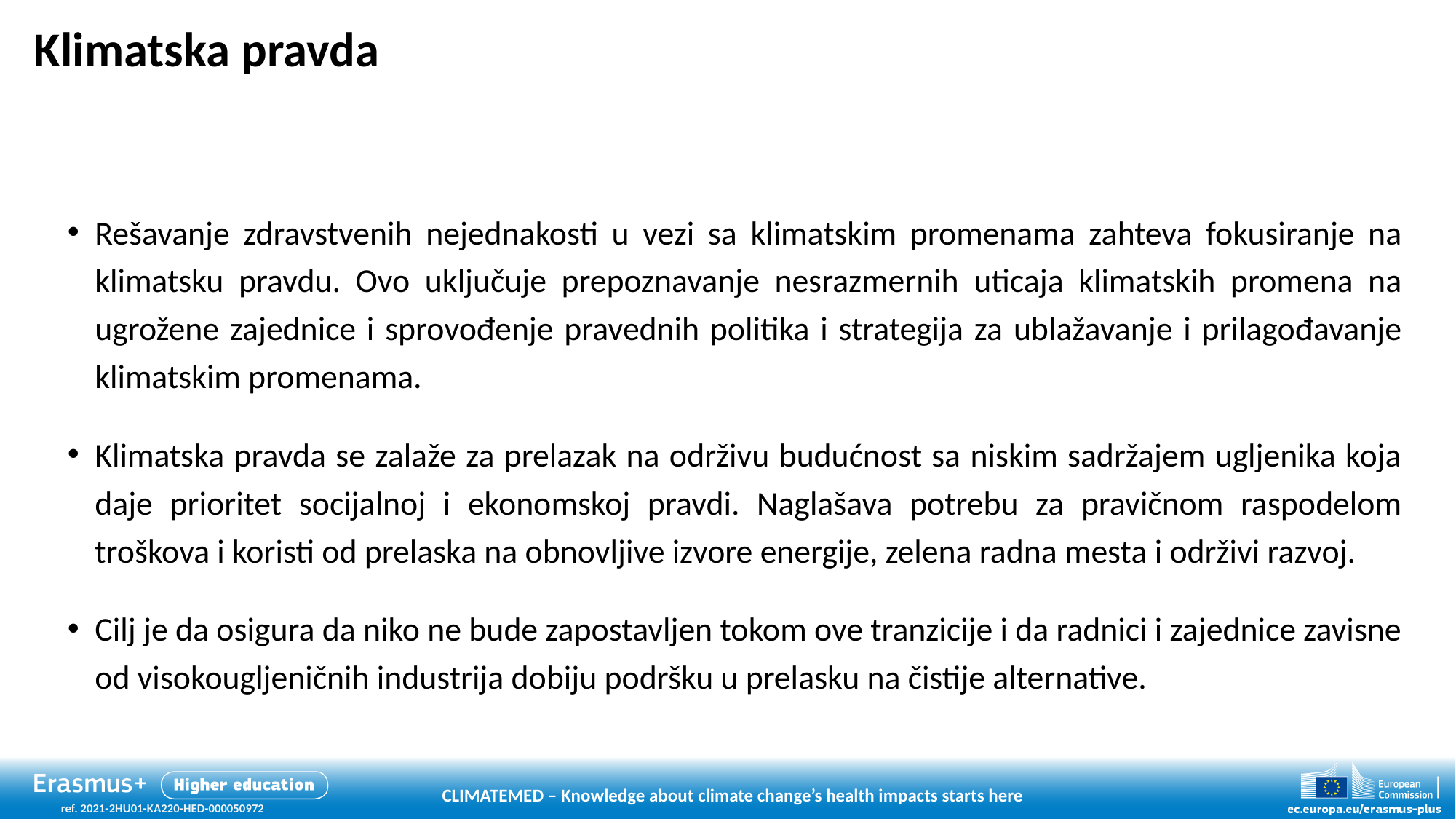

# Klimatska pravda
Rešavanje zdravstvenih nejednakosti u vezi sa klimatskim promenama zahteva fokusiranje na klimatsku pravdu. Ovo uključuje prepoznavanje nesrazmernih uticaja klimatskih promena na ugrožene zajednice i sprovođenje pravednih politika i strategija za ublažavanje i prilagođavanje klimatskim promenama.
Klimatska pravda se zalaže za prelazak na održivu budućnost sa niskim sadržajem ugljenika koja daje prioritet socijalnoj i ekonomskoj pravdi. Naglašava potrebu za pravičnom raspodelom troškova i koristi od prelaska na obnovljive izvore energije, zelena radna mesta i održivi razvoj.
Cilj je da osigura da niko ne bude zapostavljen tokom ove tranzicije i da radnici i zajednice zavisne od visokougljeničnih industrija dobiju podršku u prelasku na čistije alternative.